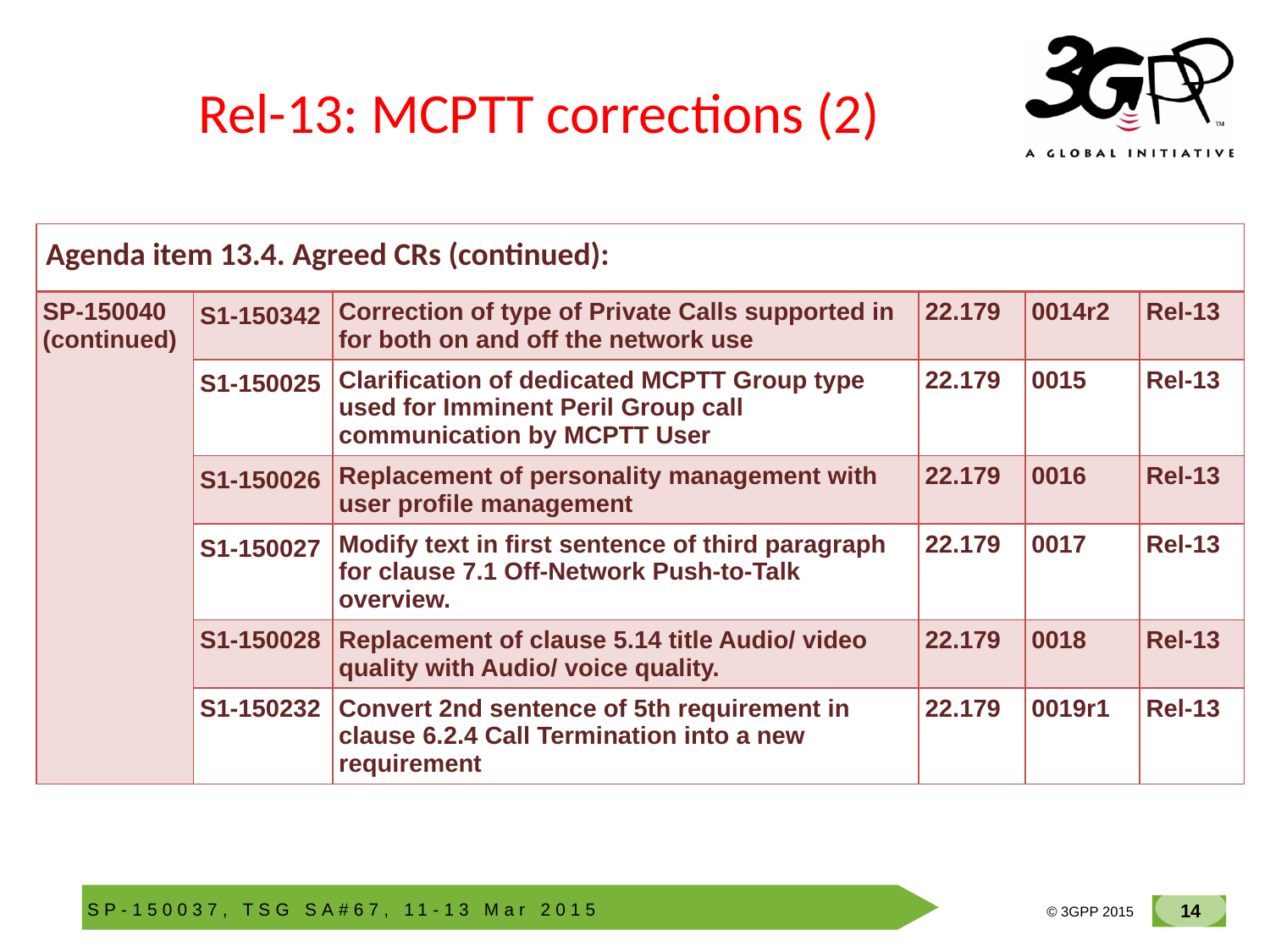

# Rel-13: MCPTT corrections (2)
| Agenda item 13.4. Agreed CRs (continued): |  |  |  |  |  |
| --- | --- | --- | --- | --- | --- |
| SP-150040 (continued) | S1-150342 | Correction of type of Private Calls supported in for both on and off the network use | 22.179 | 0014r2 | Rel-13 |
|  | S1-150025 | Clarification of dedicated MCPTT Group type used for Imminent Peril Group call communication by MCPTT User | 22.179 | 0015 | Rel-13 |
|  | S1-150026 | Replacement of personality management with user profile management | 22.179 | 0016 | Rel-13 |
|  | S1-150027 | Modify text in first sentence of third paragraph for clause 7.1 Off-Network Push-to-Talk overview. | 22.179 | 0017 | Rel-13 |
|  | S1-150028 | Replacement of clause 5.14 title Audio/ video quality with Audio/ voice quality. | 22.179 | 0018 | Rel-13 |
|  | S1-150232 | Convert 2nd sentence of 5th requirement in clause 6.2.4 Call Termination into a new requirement | 22.179 | 0019r1 | Rel-13 |